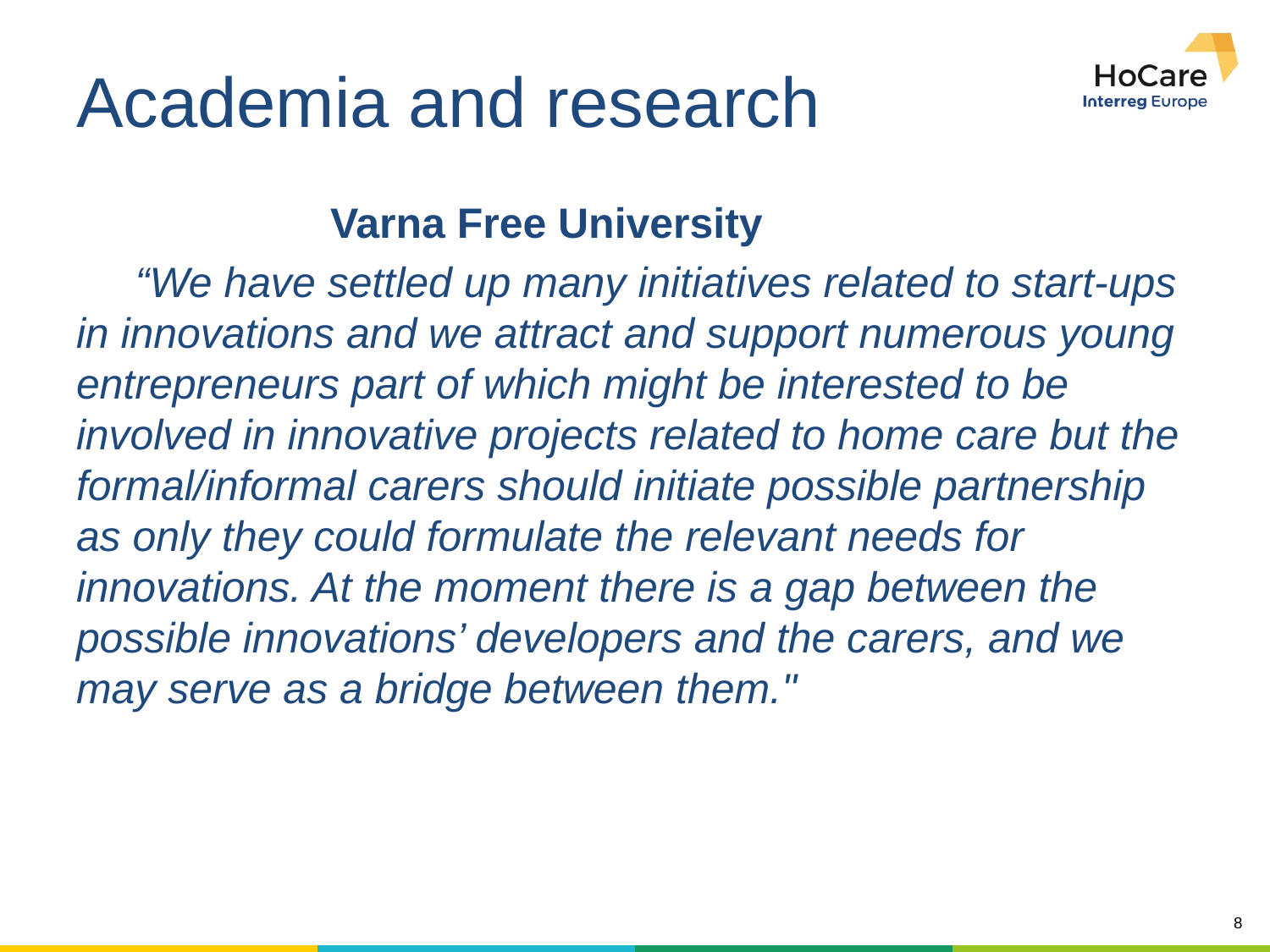

# Academia and research
		Varna Free University
     “We have settled up many initiatives related to start-ups in innovations and we attract and support numerous young entrepreneurs part of which might be interested to be involved in innovative projects related to home care but the formal/informal carers should initiate possible partnership as only they could formulate the relevant needs for innovations. At the moment there is a gap between the possible innovations’ developers and the carers, and we may serve as a bridge between them."